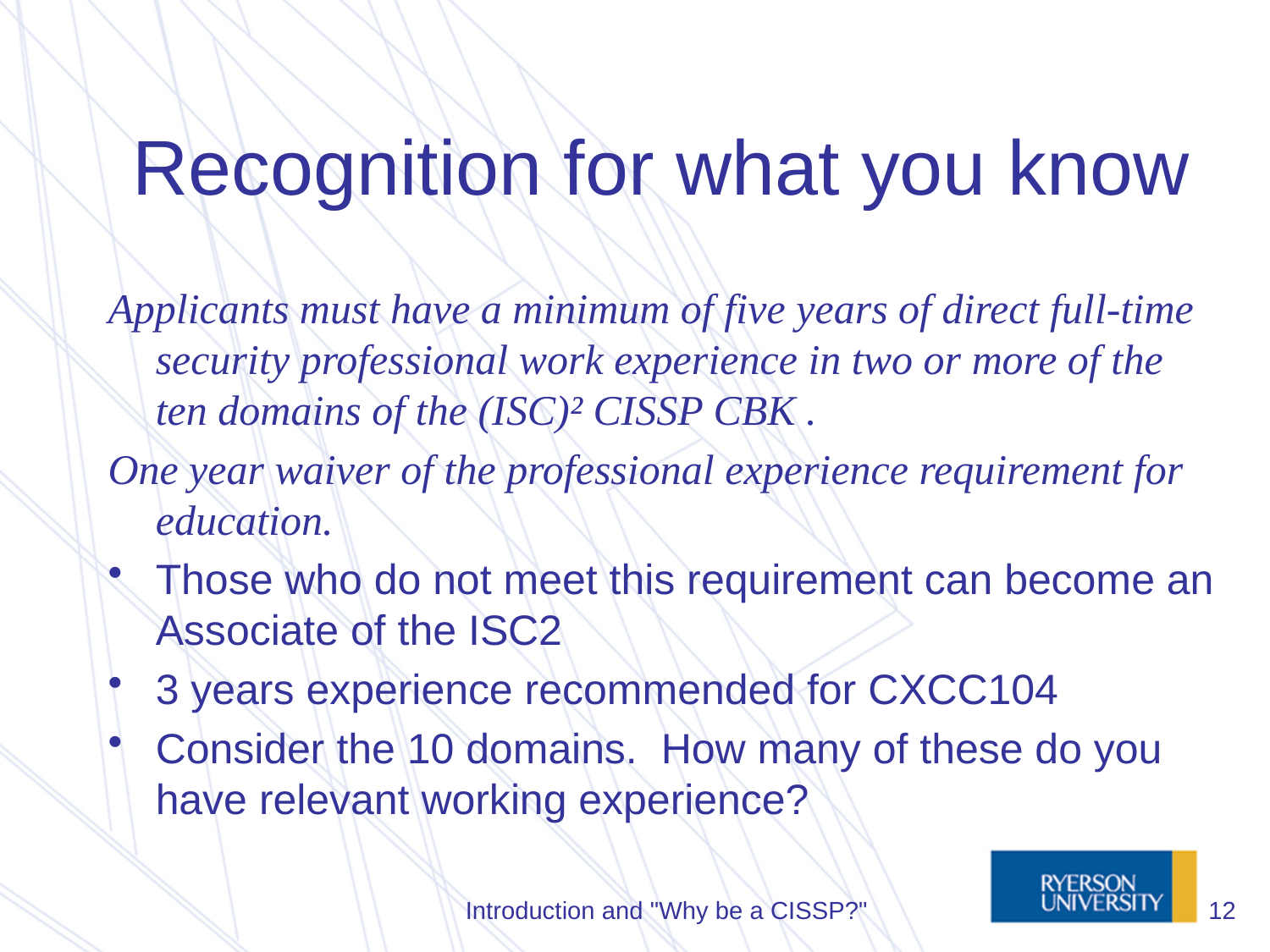

# Recognition for what you know
Applicants must have a minimum of five years of direct full-time security professional work experience in two or more of the ten domains of the (ISC)² CISSP CBK .
One year waiver of the professional experience requirement for education.
Those who do not meet this requirement can become an Associate of the ISC2
3 years experience recommended for CXCC104
Consider the 10 domains.  How many of these do you have relevant working experience?
Introduction and "Why be a CISSP?"
12